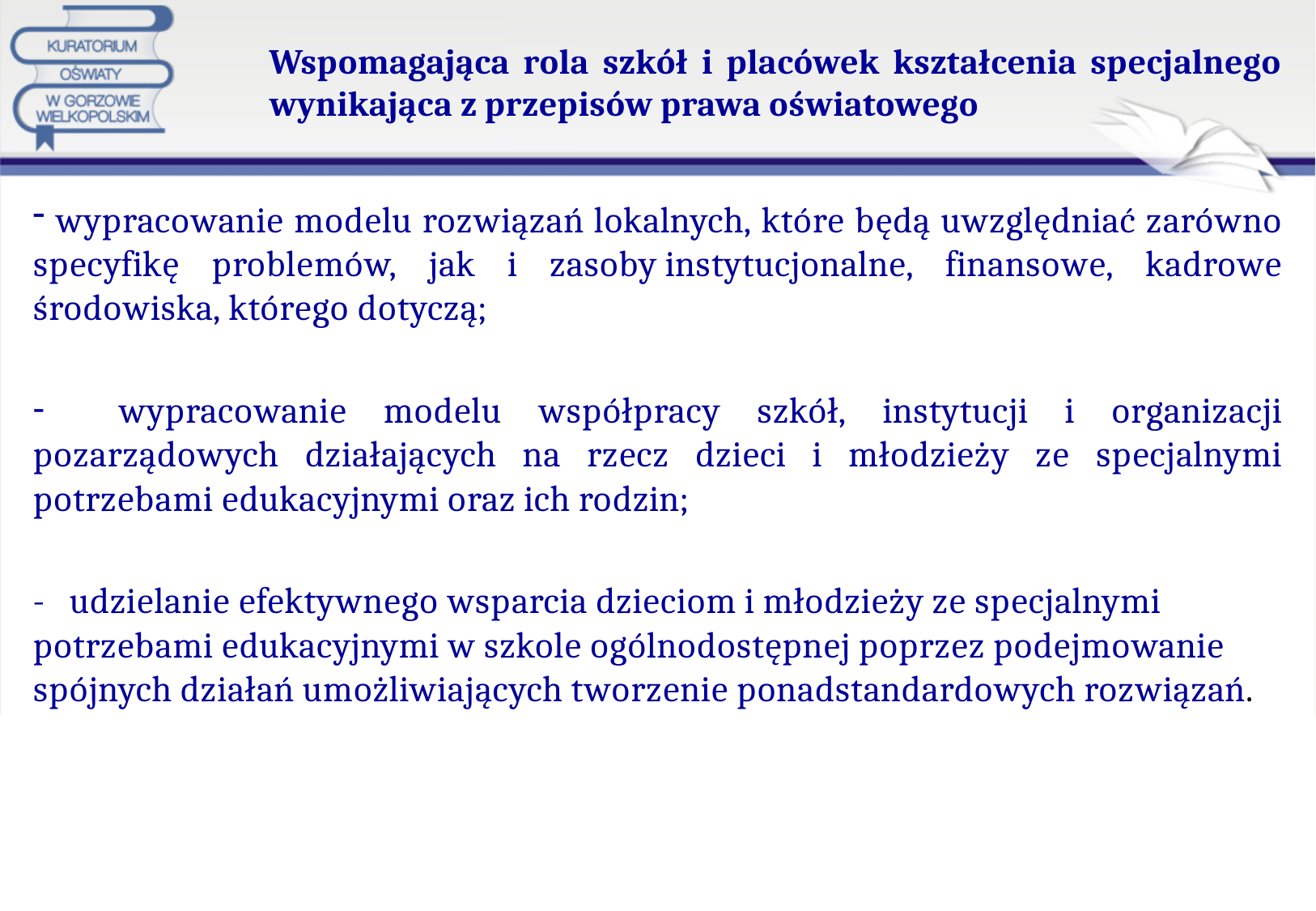

# Wspomagająca rola szkół i placówek kształcenia specjalnego wynikająca z przepisów prawa oświatowego
 wypracowanie modelu rozwiązań lokalnych, które będą uwzględniać zarówno specyfikę problemów, jak i zasoby instytucjonalne, finansowe, kadrowe środowiska, którego dotyczą;

  wypracowanie modelu współpracy szkół, instytucji i organizacji pozarządowych działających na rzecz dzieci i młodzieży ze specjalnymi potrzebami edukacyjnymi oraz ich rodzin;

-   udzielanie efektywnego wsparcia dzieciom i młodzieży ze specjalnymi potrzebami edukacyjnymi w szkole ogólnodostępnej poprzez podejmowanie spójnych działań umożliwiających tworzenie ponadstandardowych rozwiązań.